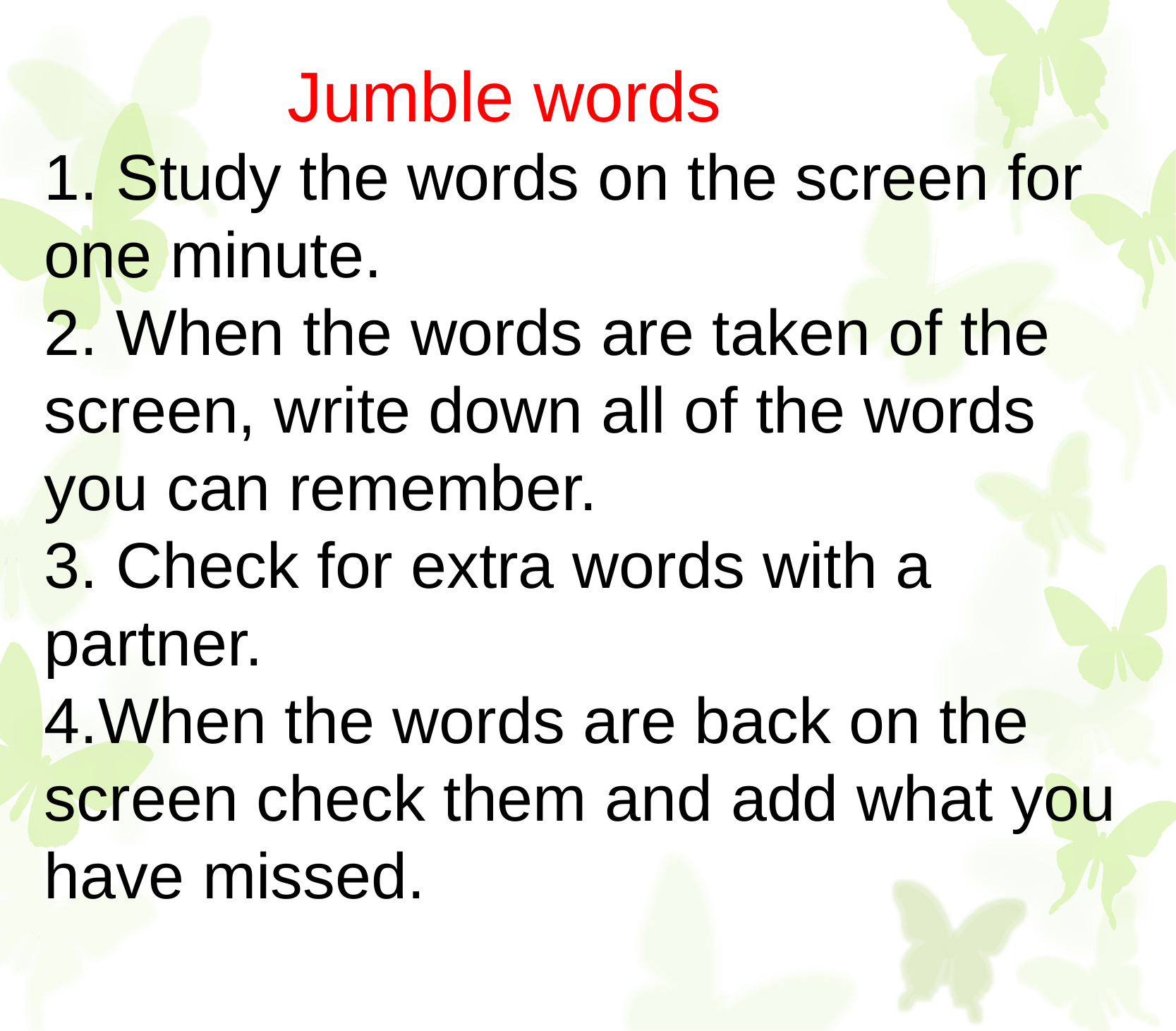

Jumble words
1. Study the words on the screen for one minute.
2. When the words are taken of the screen, write down all of the words you can remember.
3. Check for extra words with a partner.
4.When the words are back on the screen check them and add what you have missed.